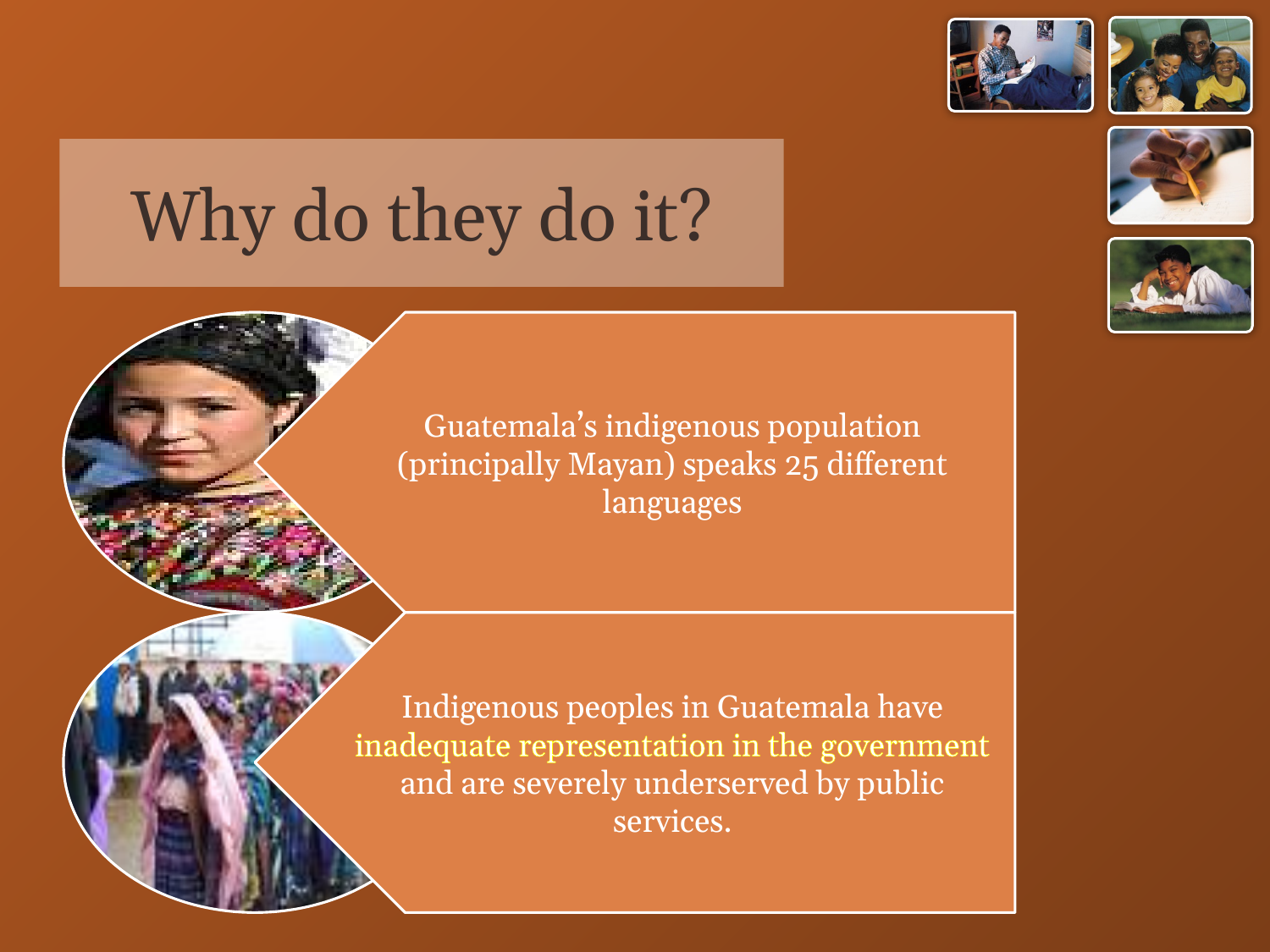

# Why do they do it?
Guatemala’s indigenous population (principally Mayan) speaks 25 different languages
Indigenous peoples in Guatemala have inadequate representation in the government and are severely underserved by public services.